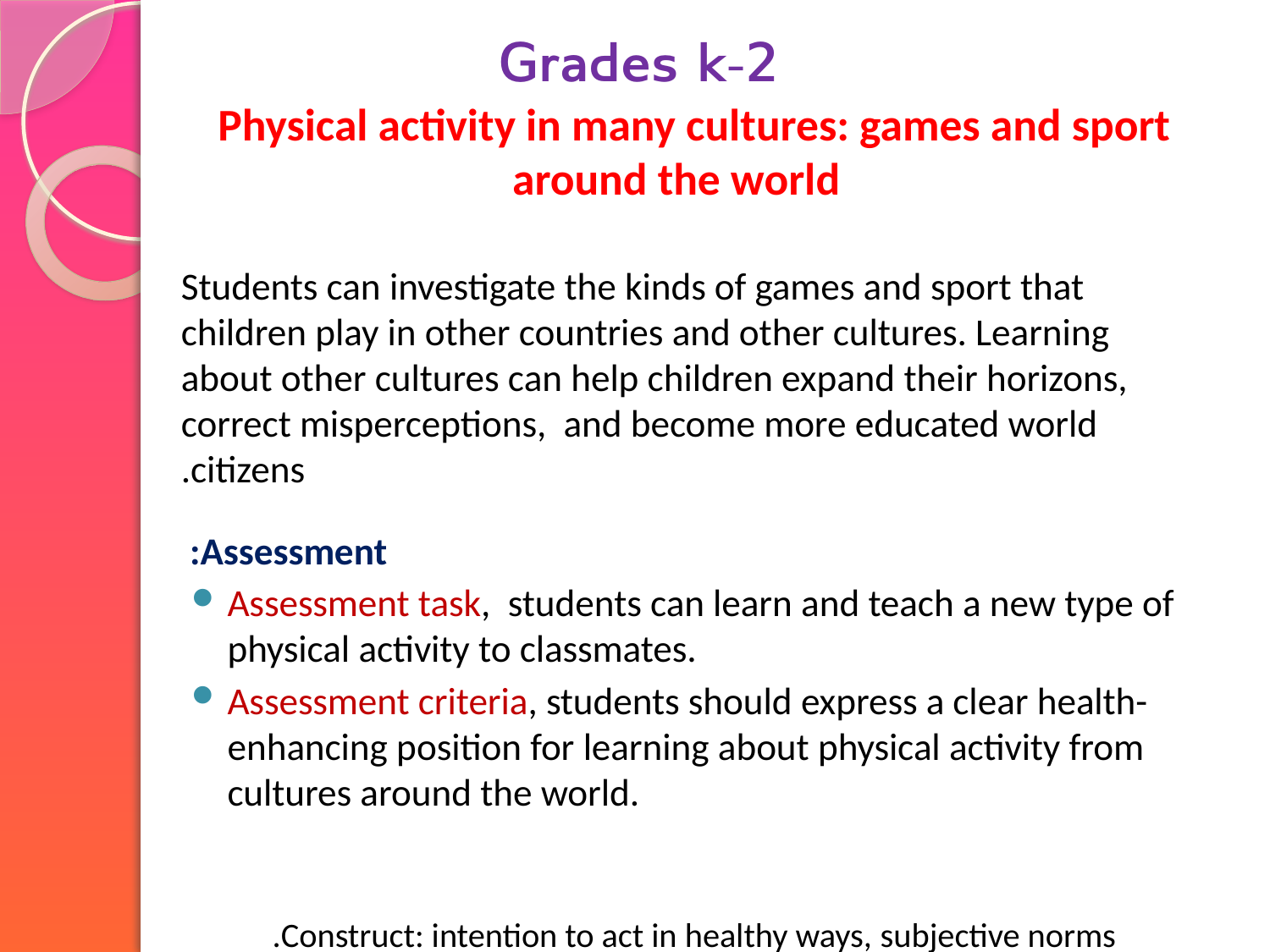

# Grades k-2
Physical activity in many cultures: games and sport around the world

Students can investigate the kinds of games and sport that children play in other countries and other cultures. Learning about other cultures can help children expand their horizons,  correct misperceptions,  and become more educated world citizens.

Assessment:
Assessment task,  students can learn and teach a new type of physical activity to classmates.
Assessment criteria, students should express a clear health-enhancing position for learning about physical activity from cultures around the world.

Construct: intention to act in healthy ways, subjective norms.